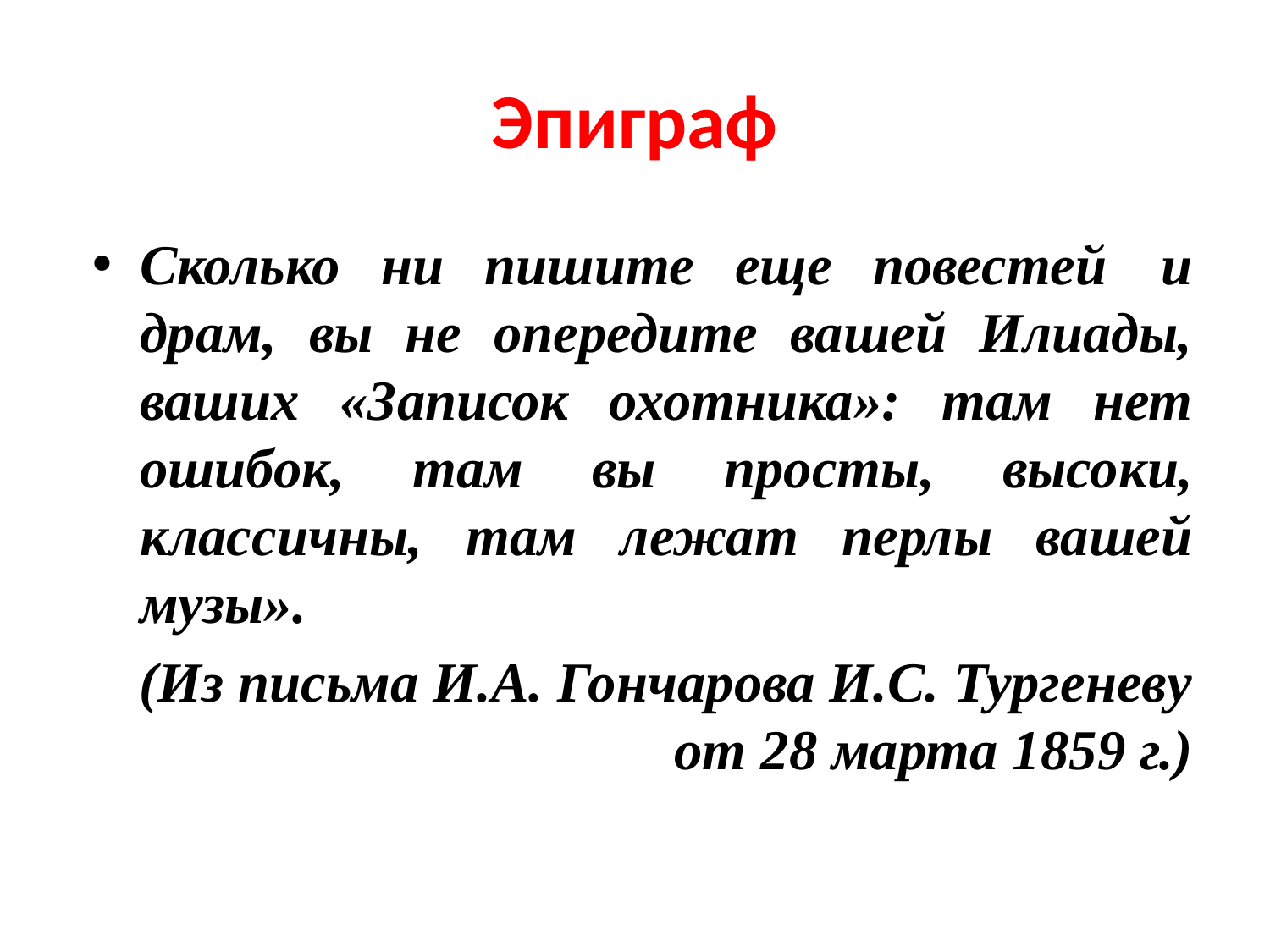

# Эпиграф
Сколько ни пишите еще повестей  и драм, вы не опередите вашей Илиады, ваших «Записок охотника»: там нет ошибок, там вы просты, высоки, классичны, там лежат перлы вашей музы».
(Из письма И.А. Гончарова И.С. Тургеневу от 28 марта 1859 г.)